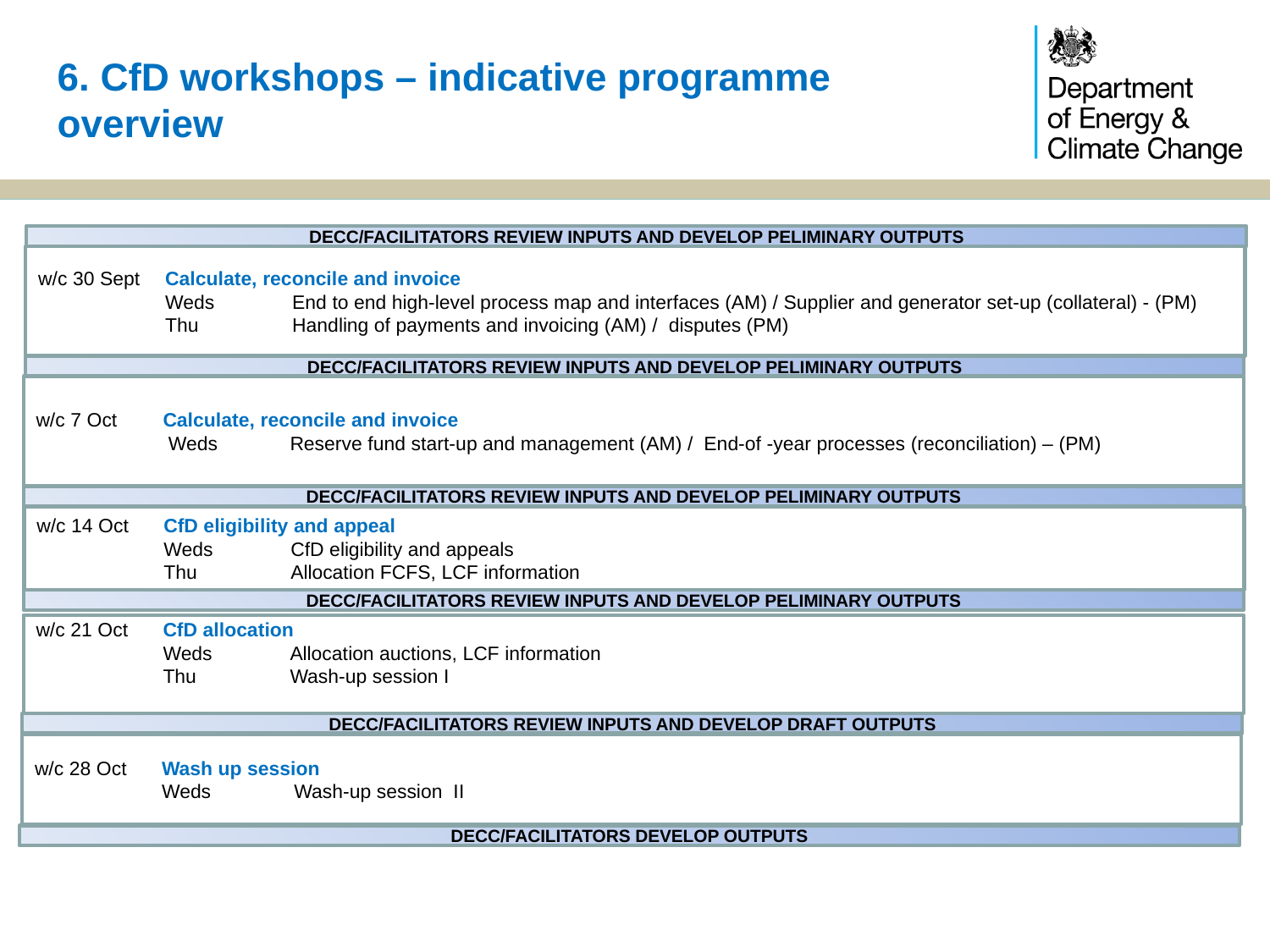

6. CfD workshops – indicative programme overview
DECC/FACILITATORS REVIEW INPUTS AND DEVELOP PELIMINARY OUTPUTS
w/c 30 Sept	Calculate, reconcile and invoice
	Weds 	End to end high-level process map and interfaces (AM) / Supplier and generator set-up (collateral) - (PM)
	Thu 	Handling of payments and invoicing (AM) /  disputes (PM)
DECC/FACILITATORS REVIEW INPUTS AND DEVELOP PELIMINARY OUTPUTS
w/c 7 Oct 	Calculate, reconcile and invoice
	 Weds	Reserve fund start-up and management (AM) /  End-of -year processes (reconciliation) – (PM)
DECC/FACILITATORS REVIEW INPUTS AND DEVELOP PELIMINARY OUTPUTS

w/c 14 Oct 	CfD eligibility and appeal
	Weds	CfD eligibility and appeals
	Thu	Allocation FCFS, LCF information

DECC/FACILITATORS REVIEW INPUTS AND DEVELOP PELIMINARY OUTPUTS

w/c 21 Oct	CfD allocation
	Weds	Allocation auctions, LCF information
	Thu	Wash-up session I

DECC/FACILITATORS REVIEW INPUTS AND DEVELOP DRAFT OUTPUTS
w/c 28 Oct	Wash up session
	Weds	 Wash-up session  II
DECC/FACILITATORS DEVELOP OUTPUTS